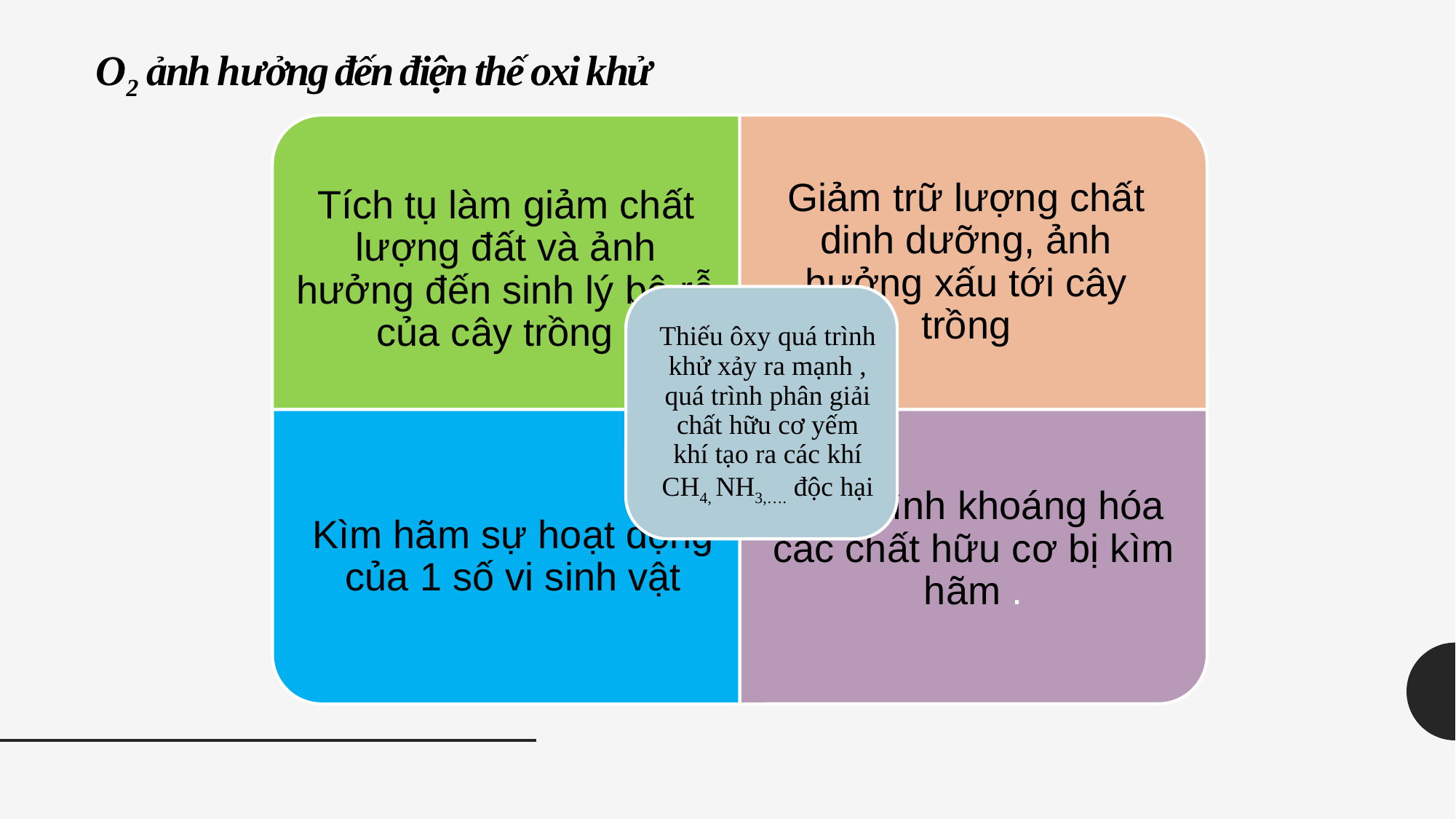

O2 ảnh hưởng đến điện thế oxi khử
Tích tụ làm giảm chất lượng đất và ảnh hưởng đến sinh lý bộ rễ của cây trồng .
Giảm trữ lượng chất dinh dưỡng, ảnh hưởng xấu tới cây trồng
Kìm hãm sự hoạt động của 1 số vi sinh vật
Quá trình khoáng hóa các chất hữu cơ bị kìm hãm .
Thiếu ôxy quá trình khử xảy ra mạnh , quá trình phân giải chất hữu cơ yếm khí tạo ra các khí CH4, NH3,…. độc hại